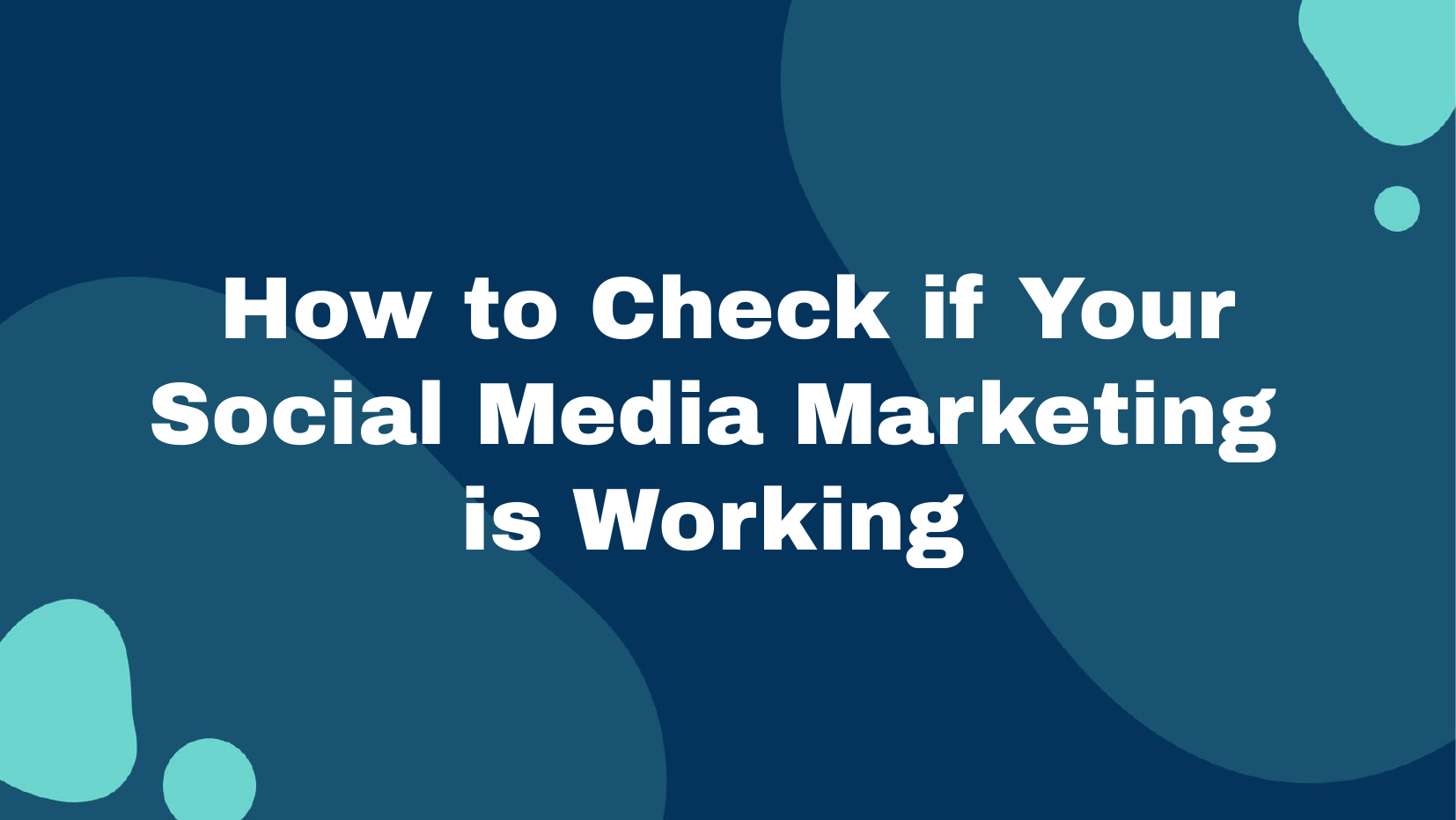

How to Check if Your Social Media Marketing
is Working